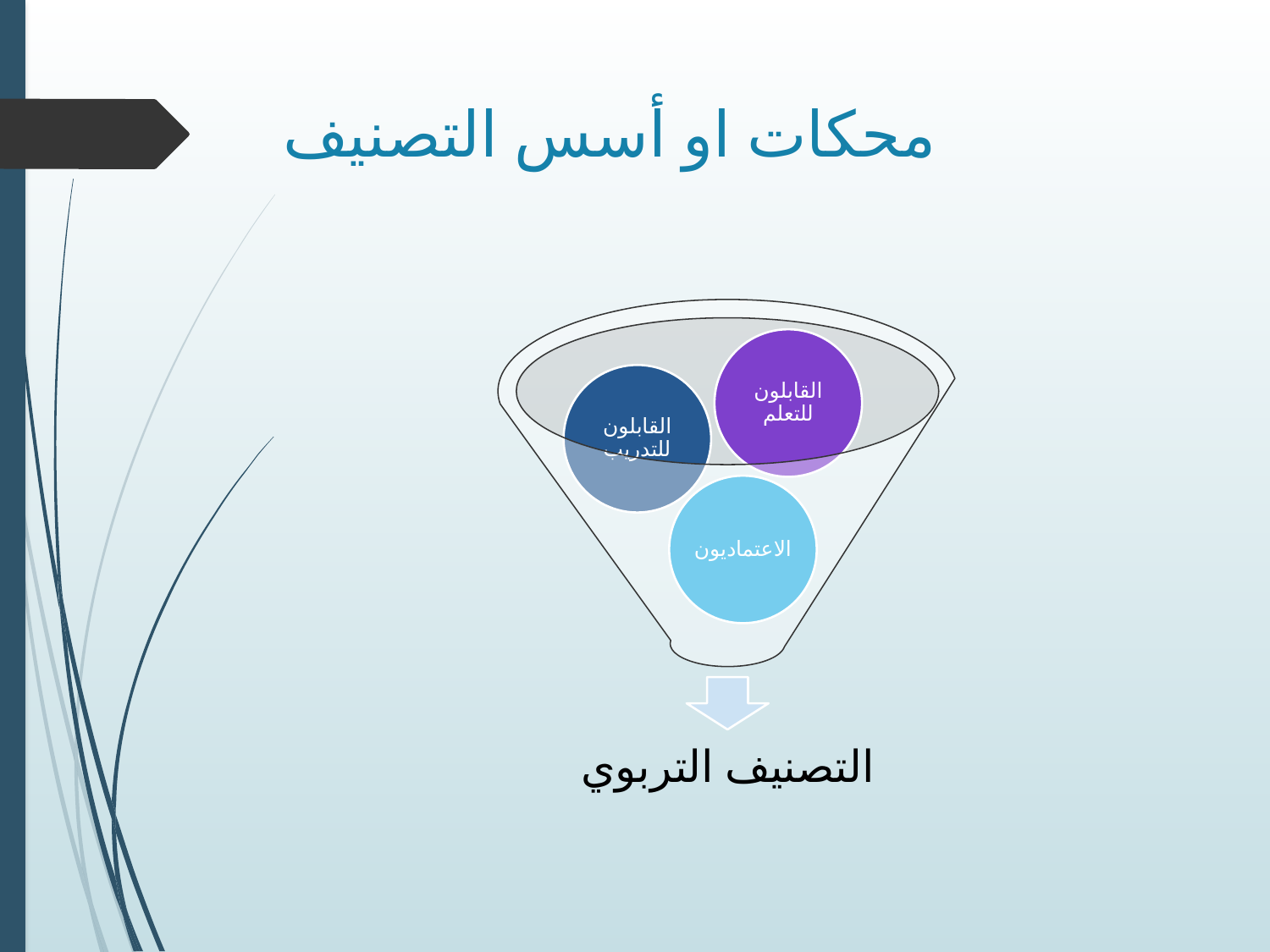

# محكات او أسس التصنيف
التصنيف التربوي
الاعتماديون
القابلون للتدريب
القابلون للتعلم